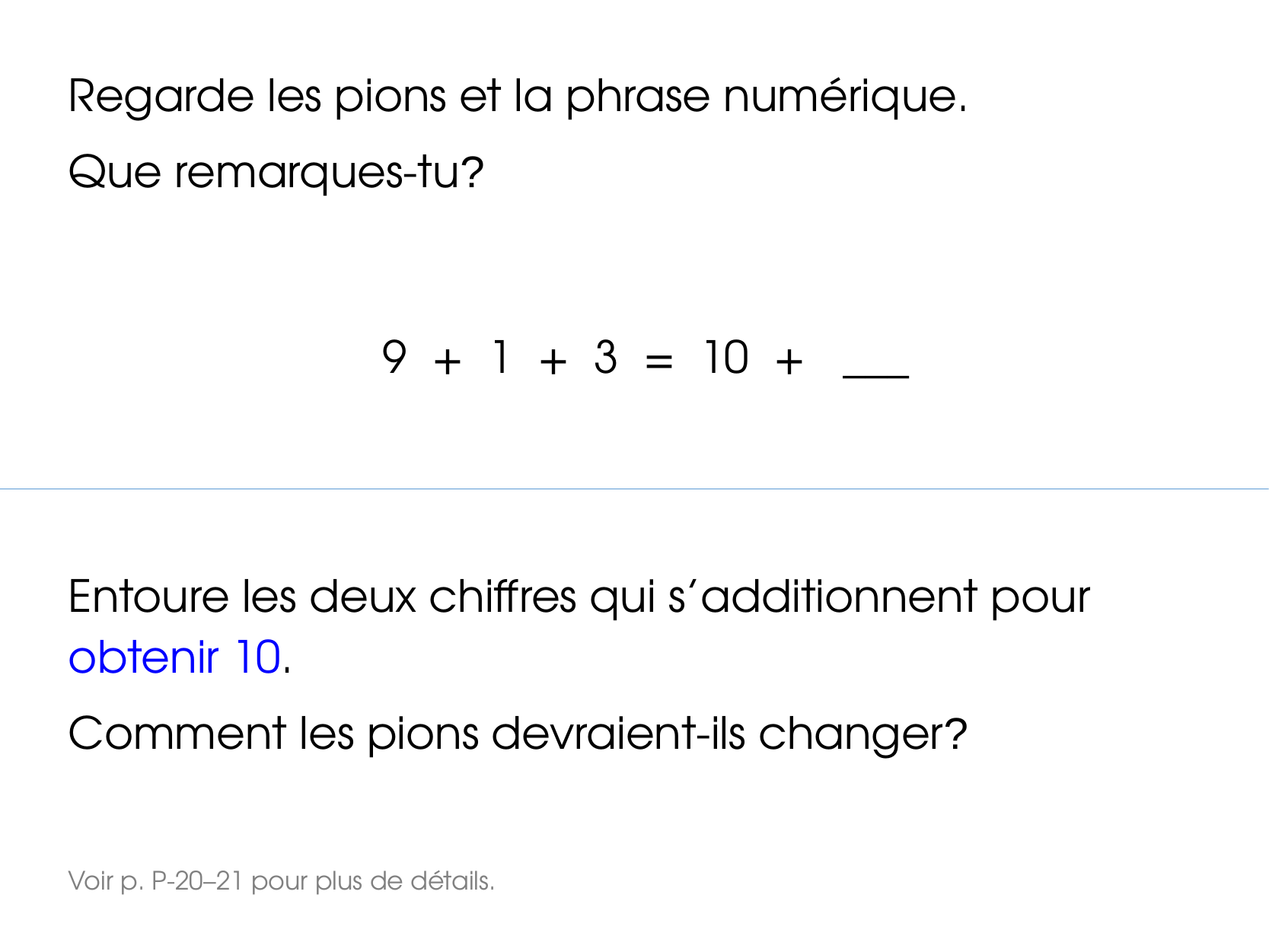

Regarde les pions et la phrase numérique.
Que remarques-tu?
9  +  1  +  3  =  10  +   ___
Entoure les deux chiffres qui s’additionnent pour obtenir 10.
Comment les pions devraient-ils changer?
Voir p. P-20–21 pour plus de détails.